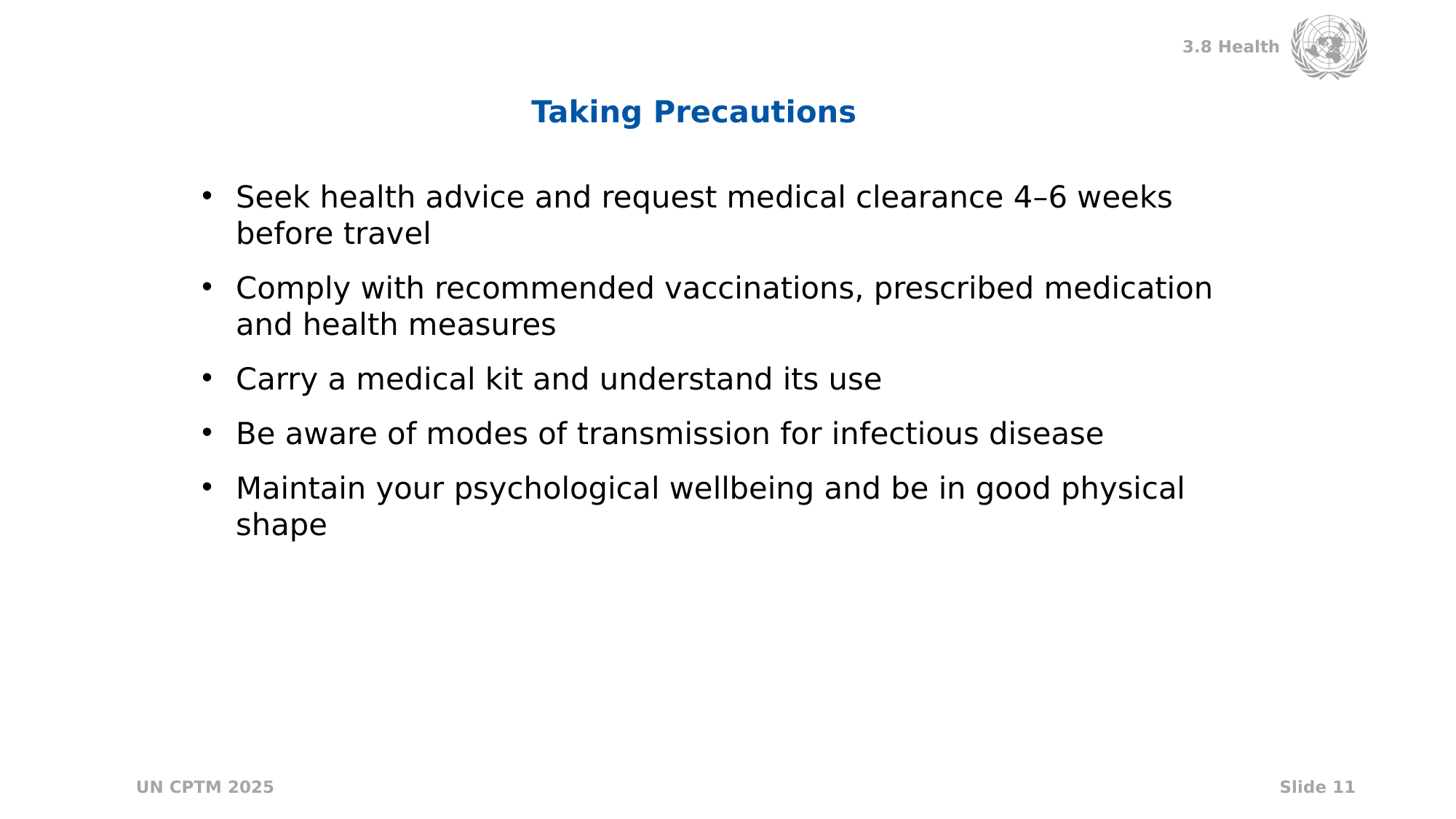

Taking Precautions
Seek health advice and request medical clearance 4–6 weeks before travel
Comply with recommended vaccinations, prescribed medication and health measures
Carry a medical kit and understand its use
Be aware of modes of transmission for infectious disease
Maintain your psychological wellbeing and be in good physical shape